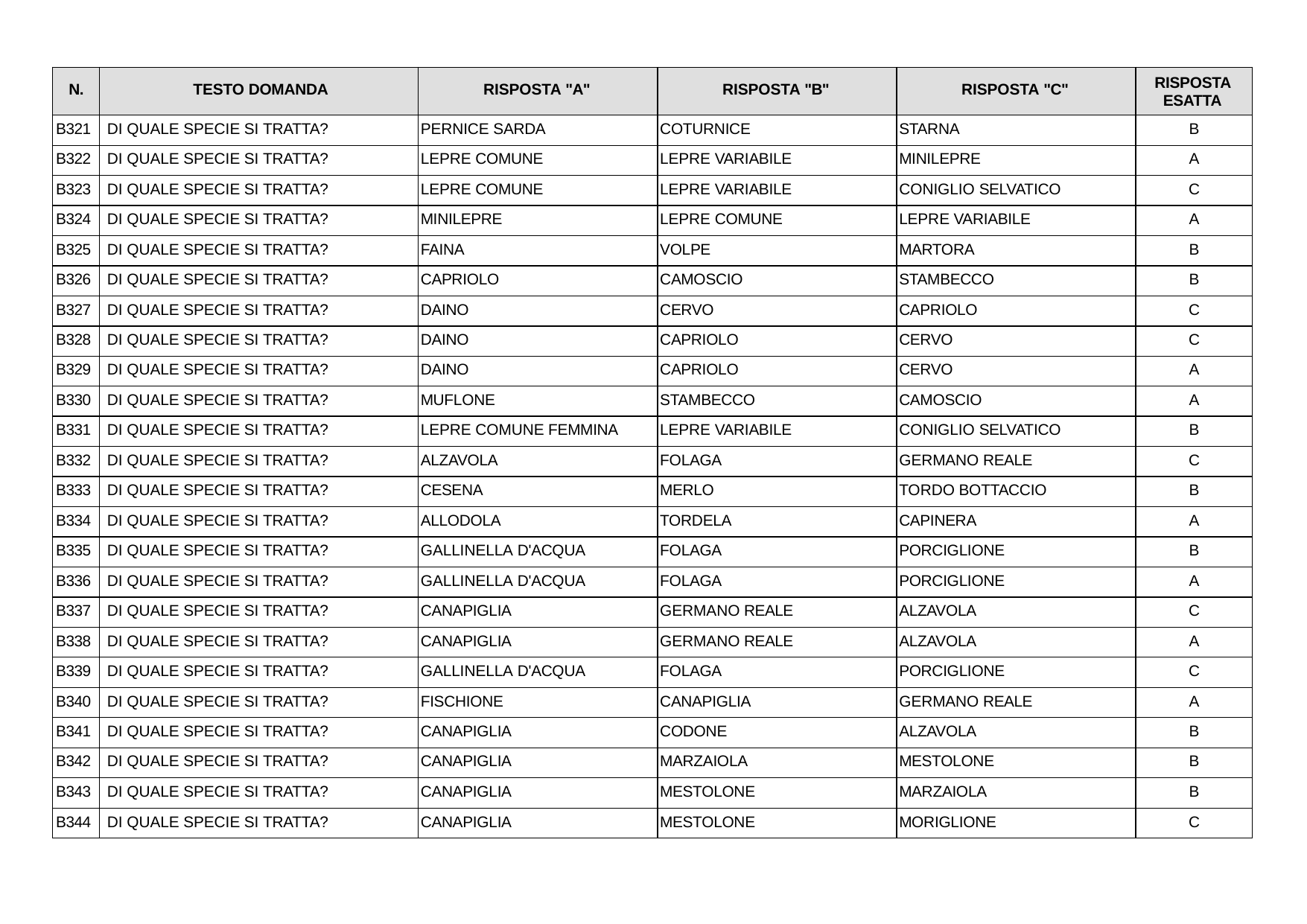

| N. | TESTO DOMANDA | RISPOSTA "A" | RISPOSTA "B" | RISPOSTA "C" | RISPOSTA ESATTA |
| --- | --- | --- | --- | --- | --- |
| B321 | DI QUALE SPECIE SI TRATTA? | PERNICE SARDA | COTURNICE | STARNA | B |
| B322 | DI QUALE SPECIE SI TRATTA? | LEPRE COMUNE | LEPRE VARIABILE | MINILEPRE | A |
| B323 | DI QUALE SPECIE SI TRATTA? | LEPRE COMUNE | LEPRE VARIABILE | CONIGLIO SELVATICO | C |
| B324 | DI QUALE SPECIE SI TRATTA? | MINILEPRE | LEPRE COMUNE | LEPRE VARIABILE | A |
| B325 | DI QUALE SPECIE SI TRATTA? | FAINA | VOLPE | MARTORA | B |
| B326 | DI QUALE SPECIE SI TRATTA? | CAPRIOLO | CAMOSCIO | STAMBECCO | B |
| B327 | DI QUALE SPECIE SI TRATTA? | DAINO | CERVO | CAPRIOLO | C |
| B328 | DI QUALE SPECIE SI TRATTA? | DAINO | CAPRIOLO | CERVO | C |
| B329 | DI QUALE SPECIE SI TRATTA? | DAINO | CAPRIOLO | CERVO | A |
| B330 | DI QUALE SPECIE SI TRATTA? | MUFLONE | STAMBECCO | CAMOSCIO | A |
| B331 | DI QUALE SPECIE SI TRATTA? | LEPRE COMUNE FEMMINA | LEPRE VARIABILE | CONIGLIO SELVATICO | B |
| B332 | DI QUALE SPECIE SI TRATTA? | ALZAVOLA | FOLAGA | GERMANO REALE | C |
| B333 | DI QUALE SPECIE SI TRATTA? | CESENA | MERLO | TORDO BOTTACCIO | B |
| B334 | DI QUALE SPECIE SI TRATTA? | ALLODOLA | TORDELA | CAPINERA | A |
| B335 | DI QUALE SPECIE SI TRATTA? | GALLINELLA D'ACQUA | FOLAGA | PORCIGLIONE | B |
| B336 | DI QUALE SPECIE SI TRATTA? | GALLINELLA D'ACQUA | FOLAGA | PORCIGLIONE | A |
| B337 | DI QUALE SPECIE SI TRATTA? | CANAPIGLIA | GERMANO REALE | ALZAVOLA | C |
| B338 | DI QUALE SPECIE SI TRATTA? | CANAPIGLIA | GERMANO REALE | ALZAVOLA | A |
| B339 | DI QUALE SPECIE SI TRATTA? | GALLINELLA D'ACQUA | FOLAGA | PORCIGLIONE | C |
| B340 | DI QUALE SPECIE SI TRATTA? | FISCHIONE | CANAPIGLIA | GERMANO REALE | A |
| B341 | DI QUALE SPECIE SI TRATTA? | CANAPIGLIA | CODONE | ALZAVOLA | B |
| B342 | DI QUALE SPECIE SI TRATTA? | CANAPIGLIA | MARZAIOLA | MESTOLONE | B |
| B343 | DI QUALE SPECIE SI TRATTA? | CANAPIGLIA | MESTOLONE | MARZAIOLA | B |
| B344 | DI QUALE SPECIE SI TRATTA? | CANAPIGLIA | MESTOLONE | MORIGLIONE | C |